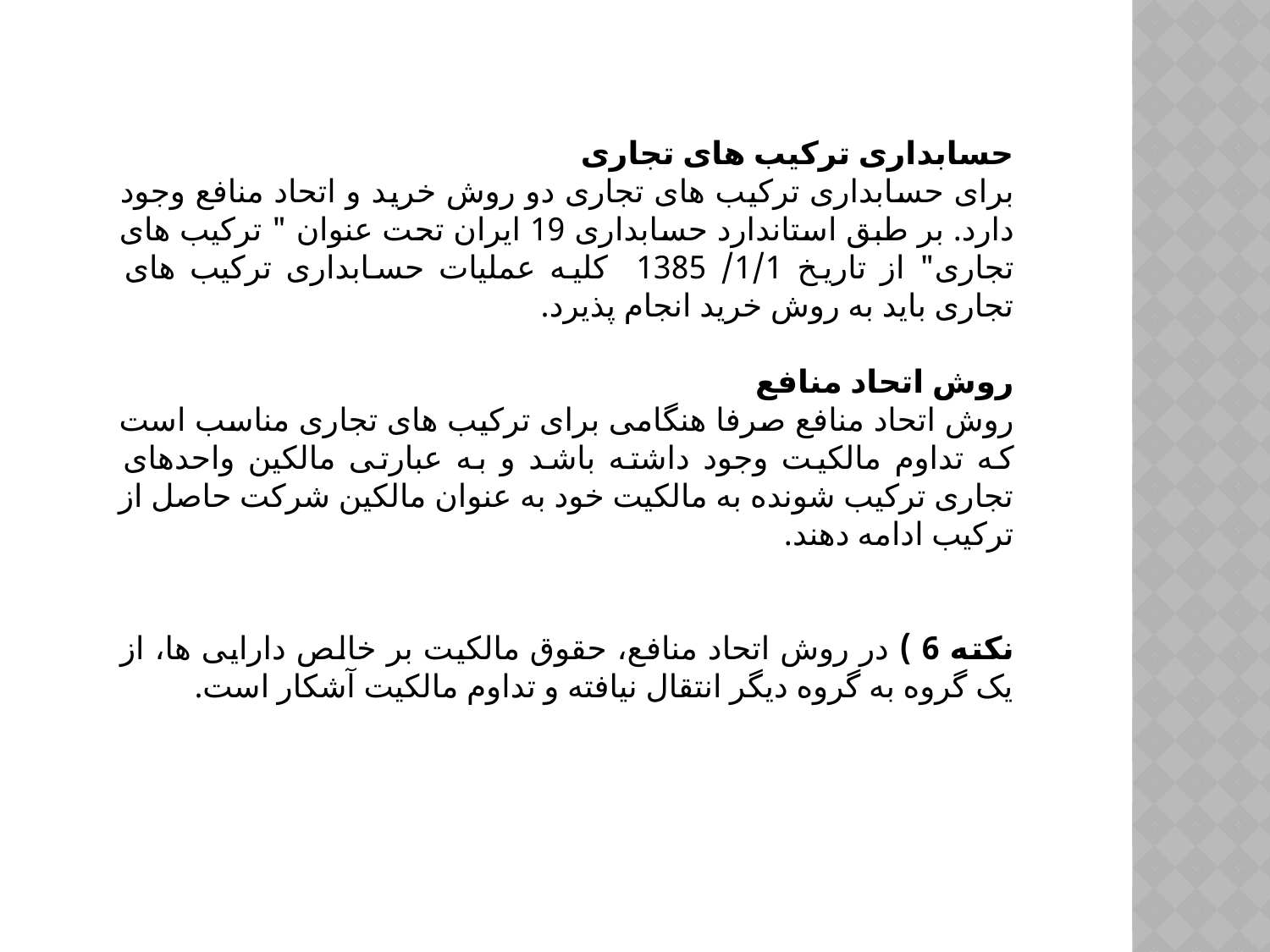

حسابداری ترکیب های تجاری
برای حسابداری ترکیب های تجاری دو روش خرید و اتحاد منافع وجود دارد. بر طبق استاندارد حسابداری 19 ایران تحت عنوان " ترکیب های تجاری" از تاریخ 1/1/ 1385  کلیه عملیات حسابداری ترکیب های تجاری باید به روش خرید انجام پذیرد.

روش اتحاد منافع
روش اتحاد منافع صرفا هنگامی برای ترکیب های تجاری مناسب است که تداوم مالکیت وجود داشته باشد و به عبارتی مالکین واحدهای تجاری ترکیب شونده به مالکیت خود به عنوان مالکین شرکت حاصل از ترکیب ادامه دهند.

نکته 6 ) در روش اتحاد منافع، حقوق مالکیت بر خالص دارایی ها، از یک گروه به گروه دیگر انتقال نیافته و تداوم مالکیت آشکار است.